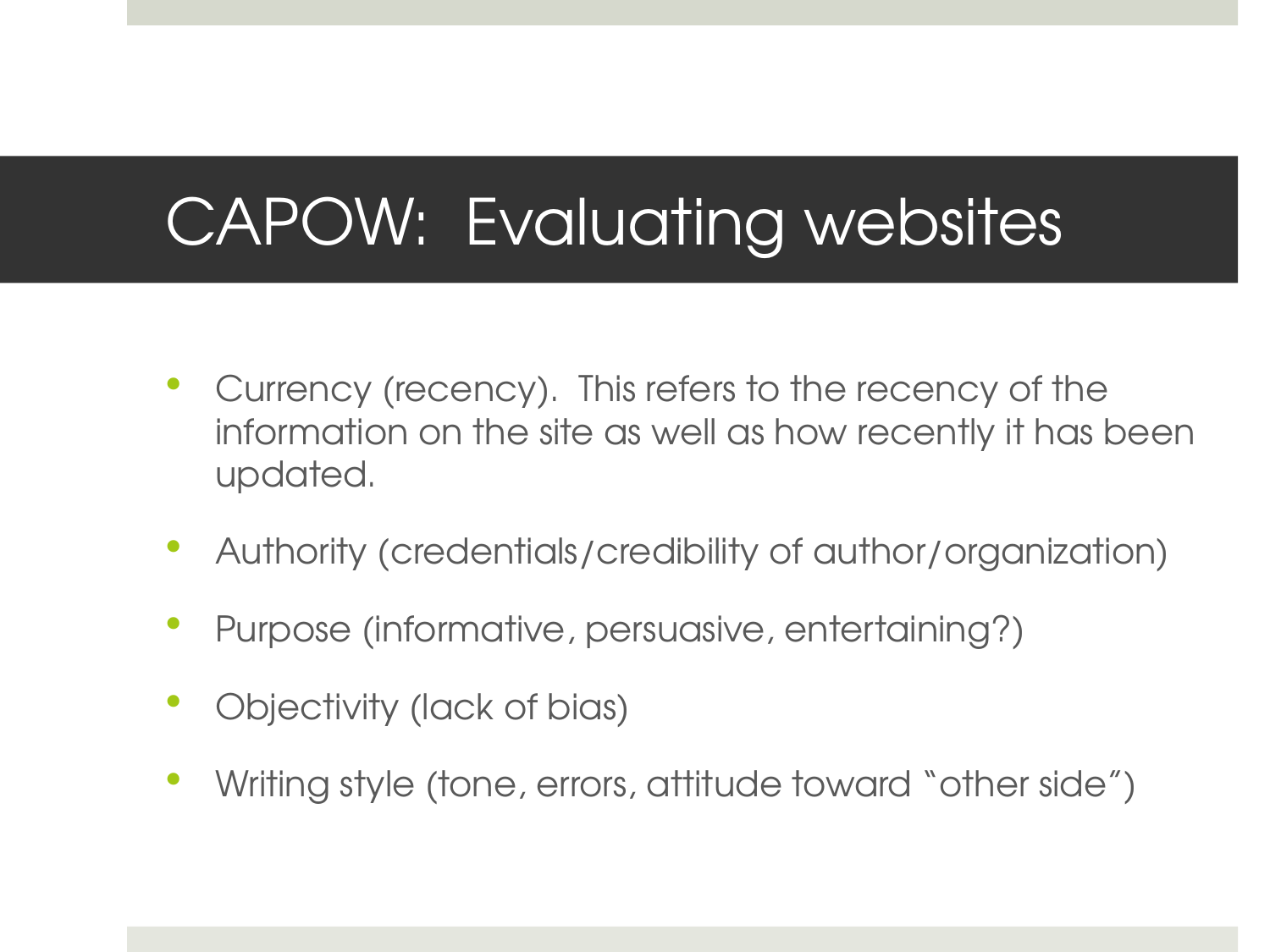

# CAPOW:  Evaluating websites
Currency (recency).  This refers to the recency of the information on the site as well as how recently it has been updated.
Authority (credentials/credibility of author/organization)
Purpose (informative, persuasive, entertaining?)
Objectivity (lack of bias)
Writing style (tone, errors, attitude toward “other side”)